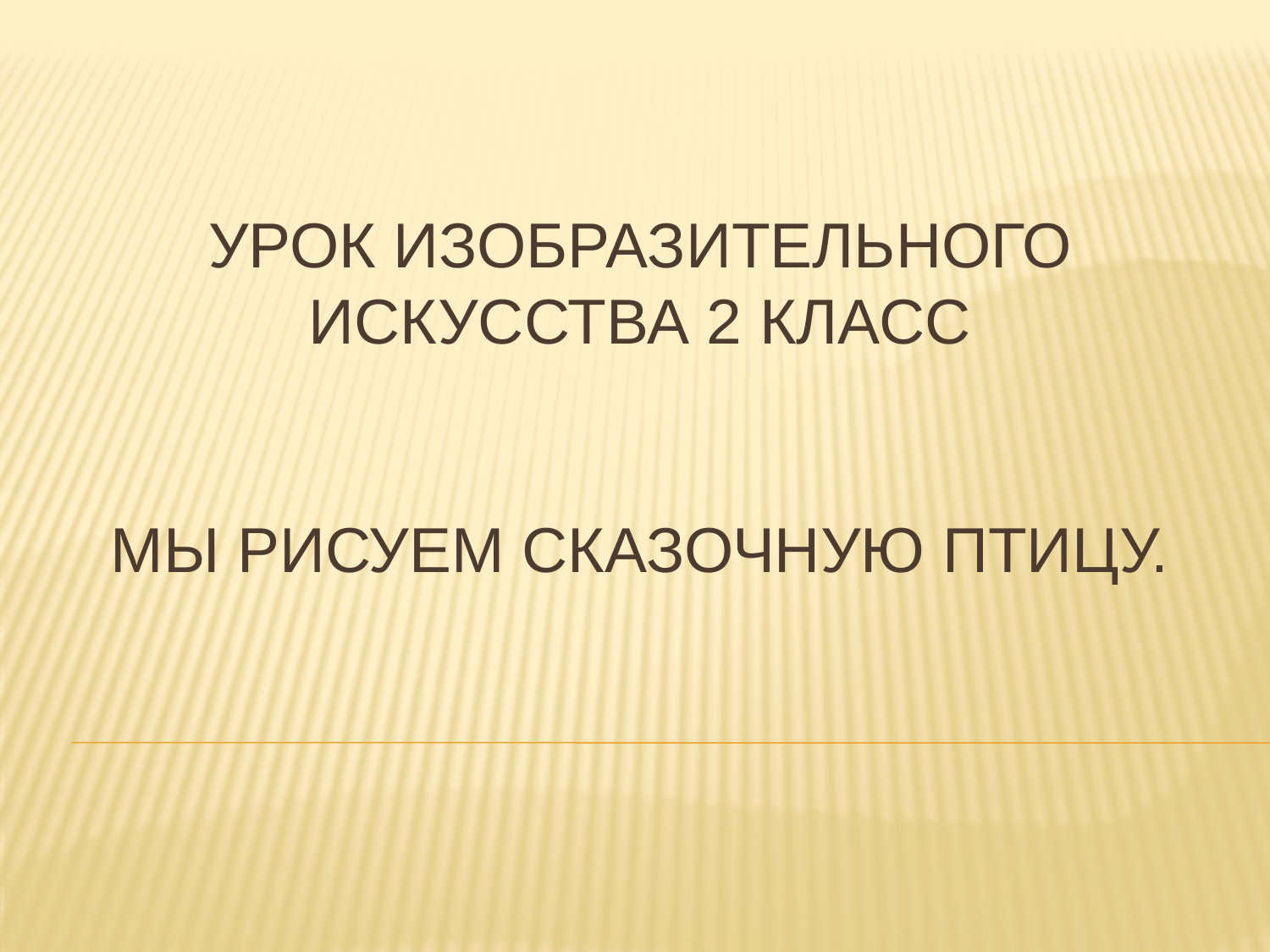

# Урок изобразительного искусства 2 класс Мы рисуем сказочную птицу.